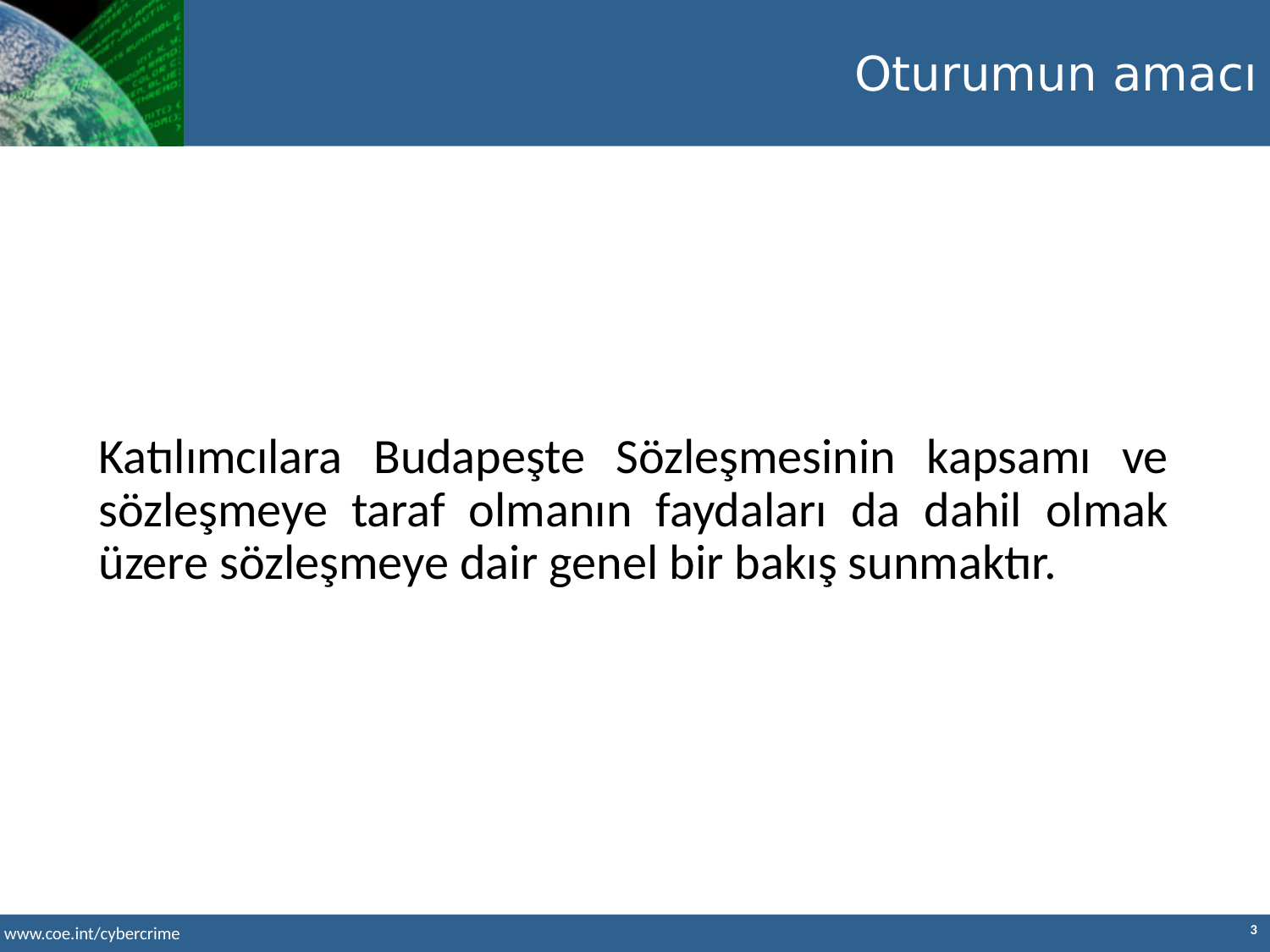

Oturumun amacı

Katılımcılara Budapeşte Sözleşmesinin kapsamı ve sözleşmeye taraf olmanın faydaları da dahil olmak üzere sözleşmeye dair genel bir bakış sunmaktır.

3